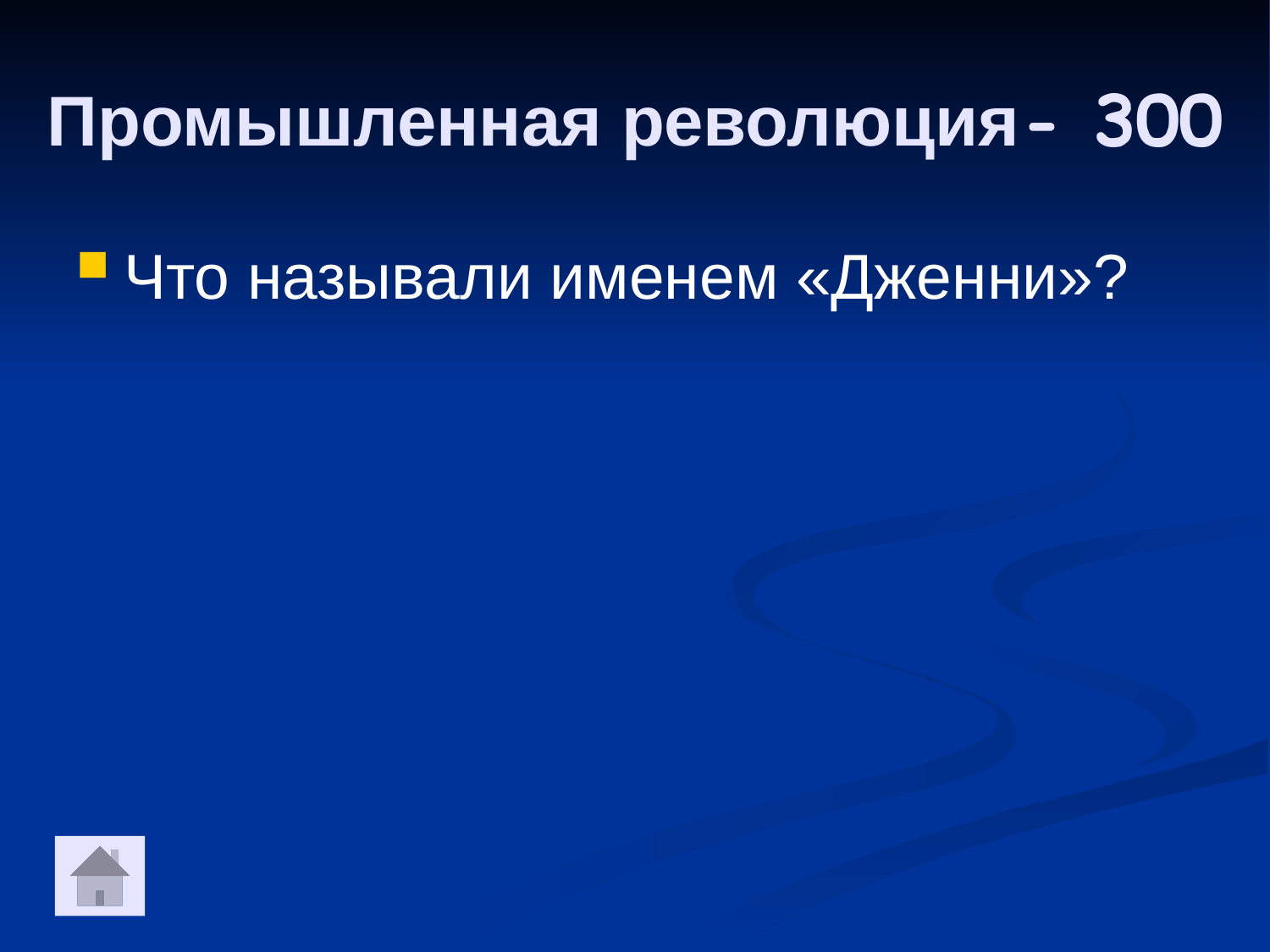

Промышленная революция- 300
Что называли именем «Дженни»?